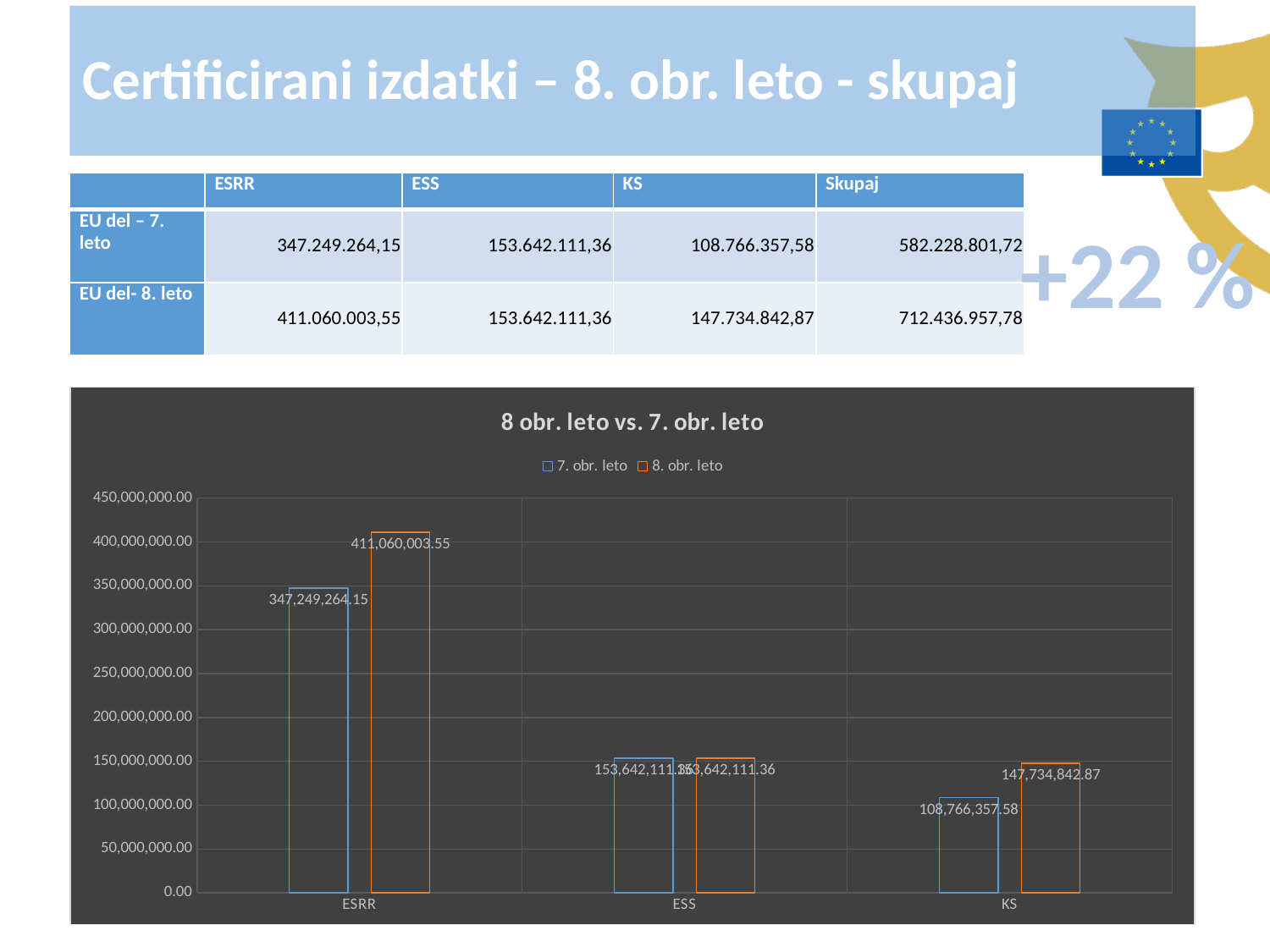

Certificirani izdatki – 8. obr. leto - skupaj
|  | ESRR | ESS | KS | Skupaj |
| --- | --- | --- | --- | --- |
| EU del – 7. leto | 347.249.264,15 | 153.642.111,36 | 108.766.357,58 | 582.228.801,72 |
| EU del- 8. leto | 411.060.003,55 | 153.642.111,36 | 147.734.842,87 | 712.436.957,78 |
+22 %

### Chart: 8 obr. leto vs. 7. obr. leto

| Category | 7. obr. leto | 8. obr. leto |
|---|---|---|
| ESRR | 347249264.15 | 411060003.55 |
| ESS | 153642111.36 | 153642111.36 |
| KS | 108766357.58 | 147734842.87 |